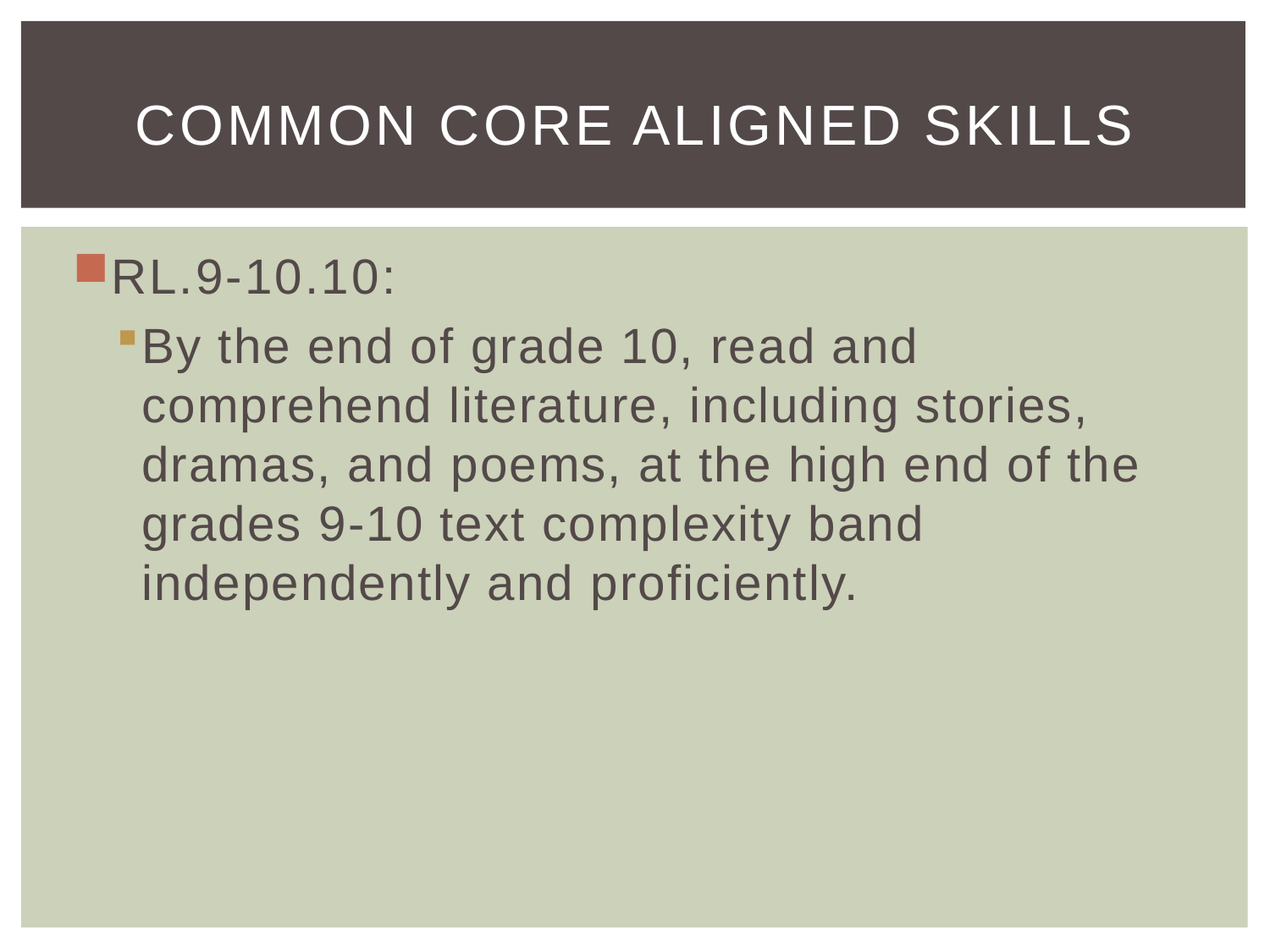

# Common Core Aligned Skills
RL.9-10.10:
By the end of grade 10, read and comprehend literature, including stories, dramas, and poems, at the high end of the grades 9-10 text complexity band independently and proficiently.